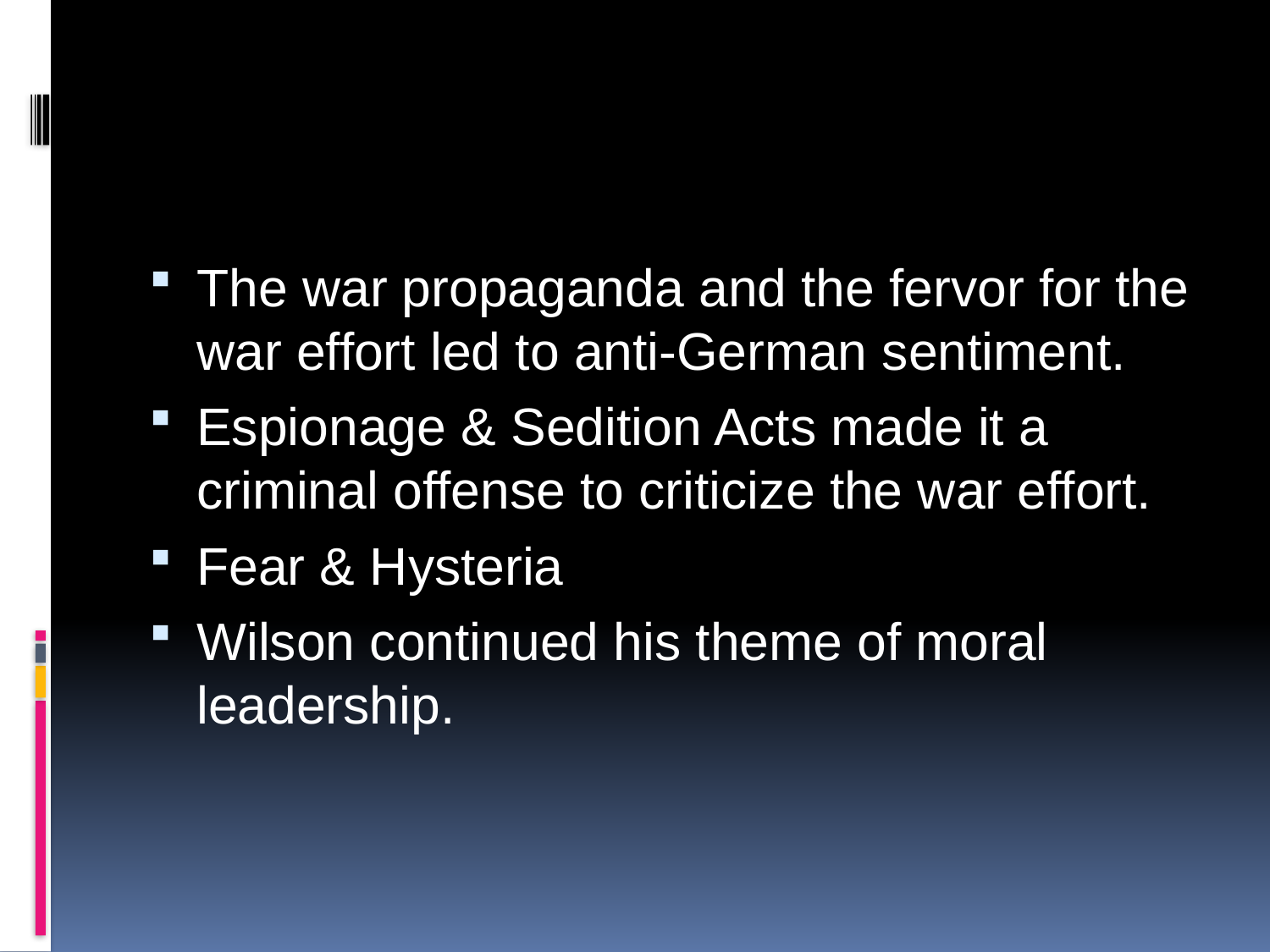

#
The war propaganda and the fervor for the war effort led to anti-German sentiment.
Espionage & Sedition Acts made it a criminal offense to criticize the war effort.
Fear & Hysteria
Wilson continued his theme of moral leadership.